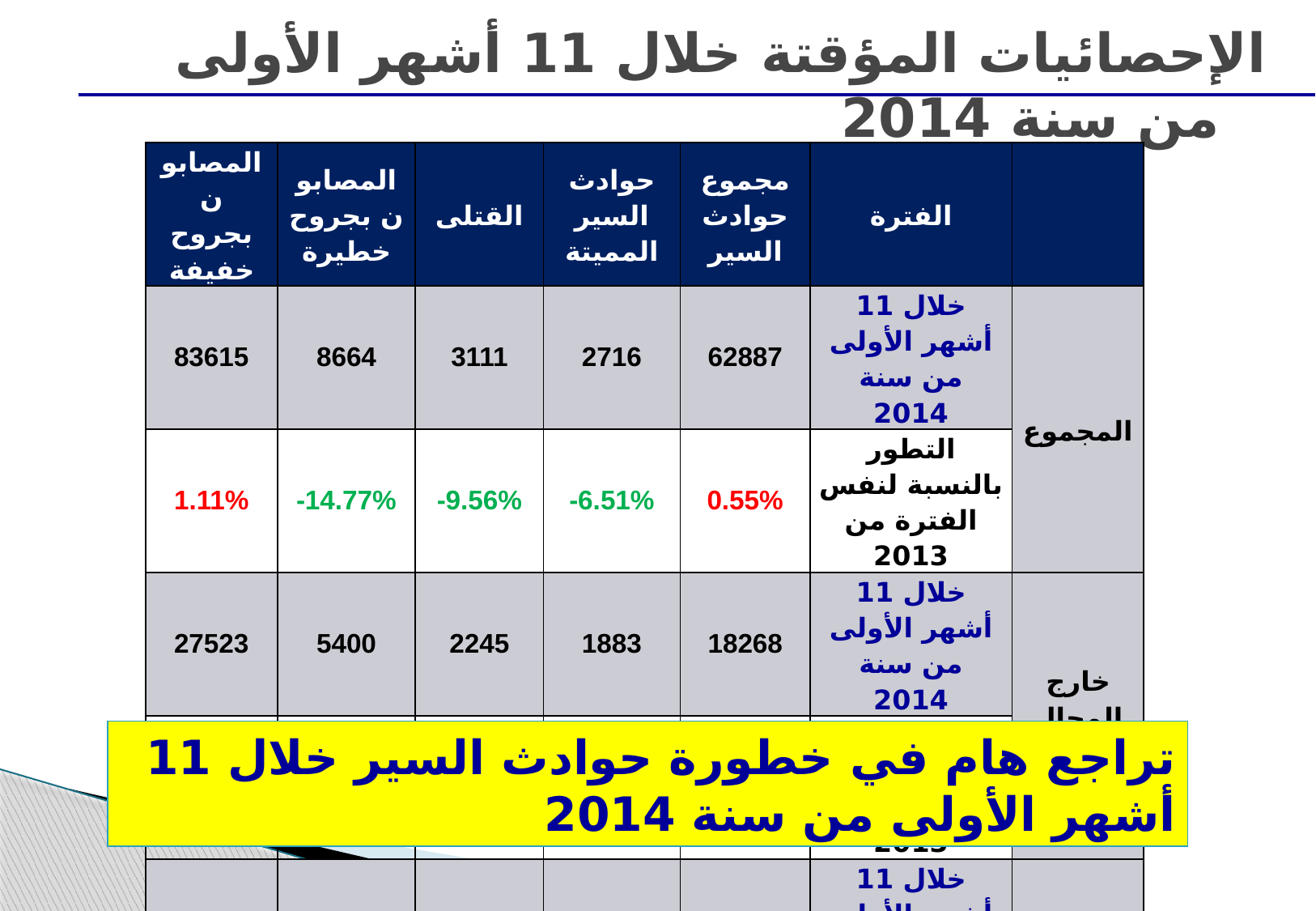

الإحصائيات المؤقتة خلال 11 أشهر الأولى من سنة 2014

| المصابون بجروح خفيفة | المصابون بجروح خطيرة | القتلى | حوادث السير المميتة | مجموع حوادث السير | الفترة |  |
| --- | --- | --- | --- | --- | --- | --- |
| 83615 | 8664 | 3111 | 2716 | 62887 | خلال 11 أشهر الأولى من سنة 2014 | المجموع |
| 1.11% | -14.77% | -9.56% | -6.51% | 0.55% | التطور بالنسبة لنفس الفترة من 2013 |  |
| 27523 | 5400 | 2245 | 1883 | 18268 | خلال 11 أشهر الأولى من سنة 2014 | خارج المجال الحضري |
| -0.62% | -16.99% | -12.51% | -9.47% | -0.29% | التطور بالنسبة لنفس الفترة من 2013 |  |
| 56092 | 3264 | 866 | 833 | 44619 | خلال 11 أشهر الأولى من سنة 2014 | داخل المجال الحضري |
| 1,98% | -10,84% | -0,92% | 0.97% | 0.90% | التطور بالنسبة لنفس الفترة من 2013 |  |
تراجع هام في خطورة حوادث السير خلال 11 أشهر الأولى من سنة 2014